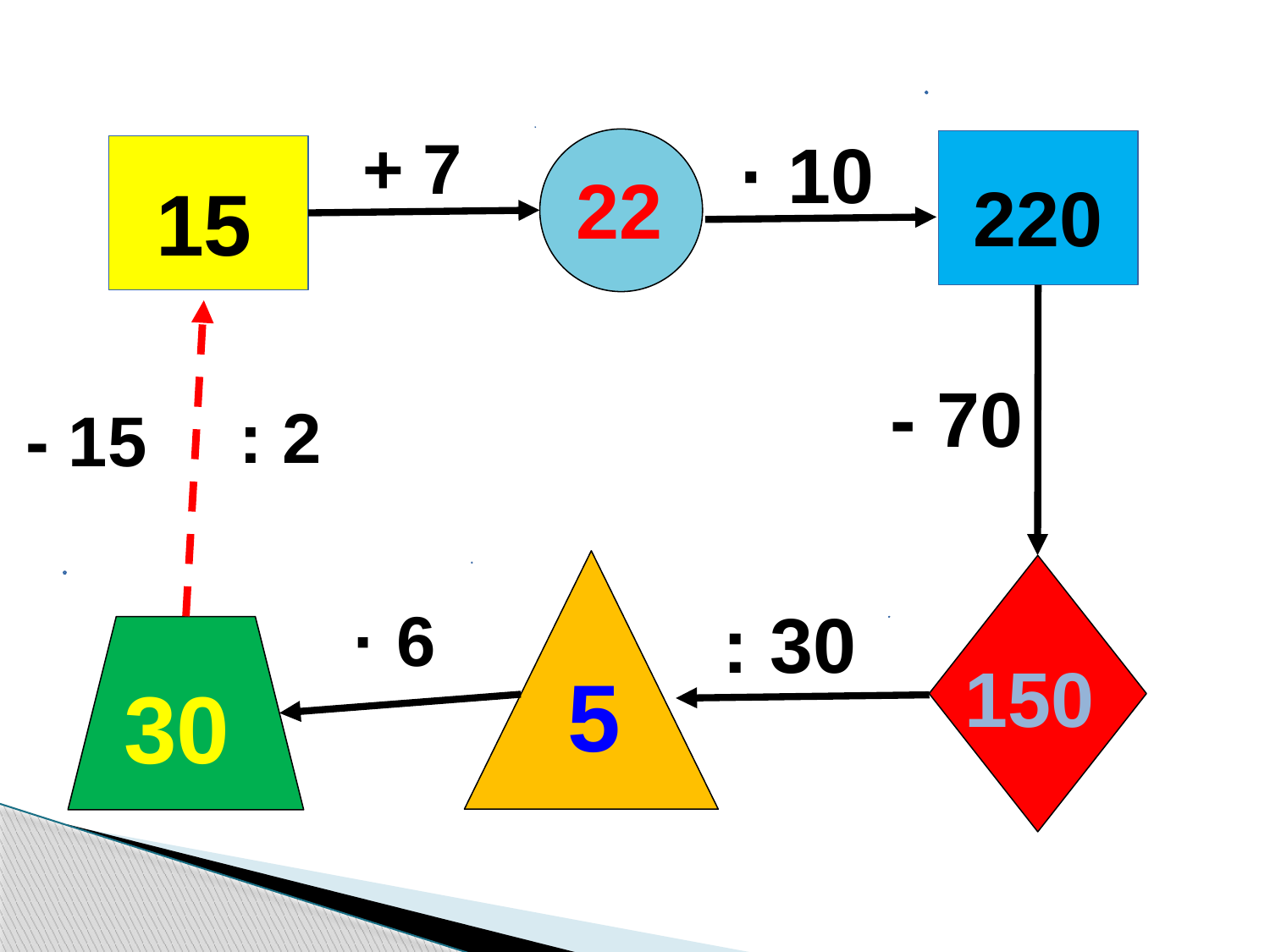

+ 7
· 10

?

22
220
15

- 70
: 2
- 15

· 6
: 30
?

150
5
30